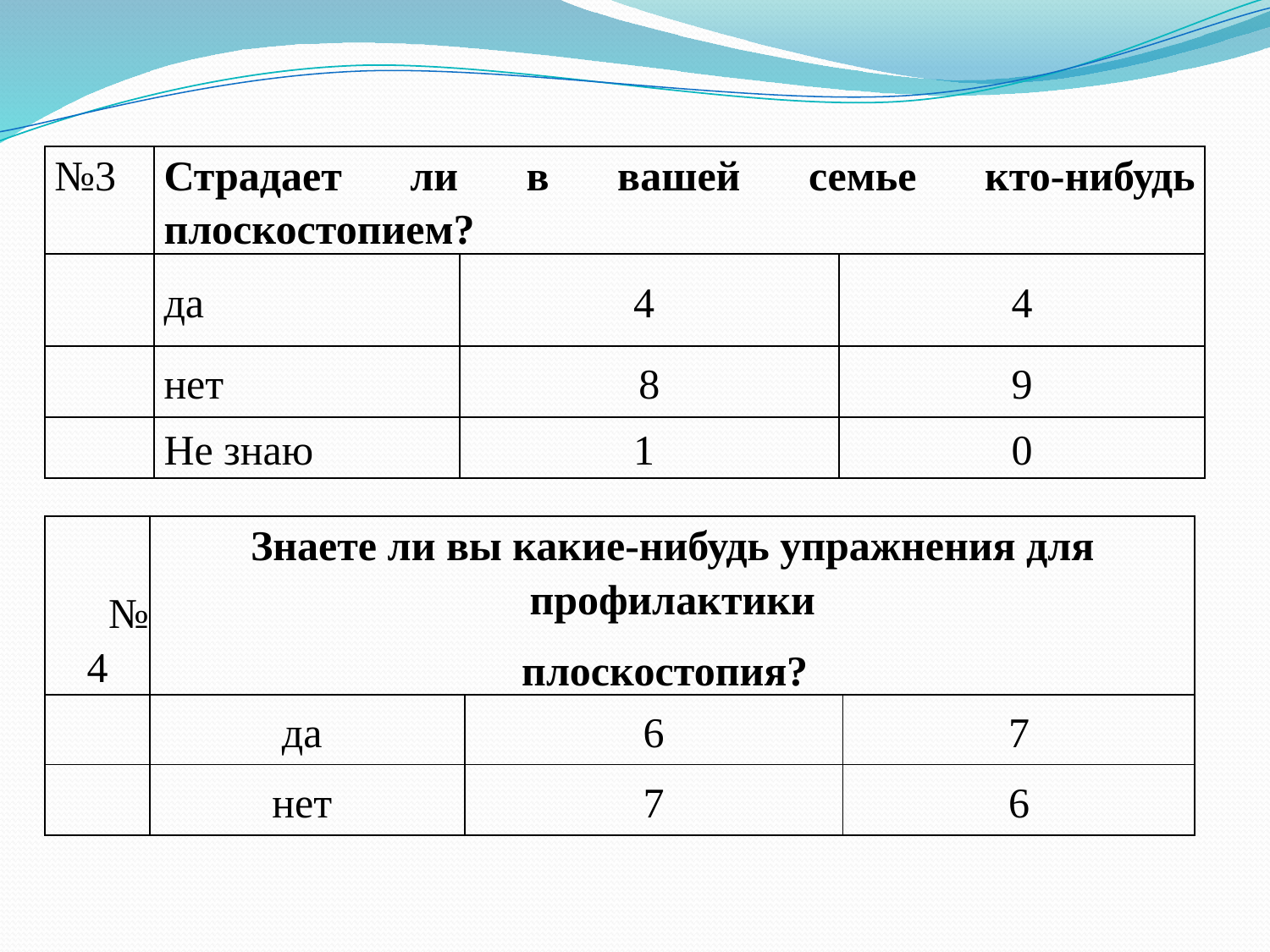

| №3 | Страдает ли в вашей семье кто-нибудь плоскостопием? |  |  |
| --- | --- | --- | --- |
|  | да | 4 | 4 |
|  | нет | 8 | 9 |
|  | Не знаю | 1 | 0 |
| №4 | Знаете ли вы какие-нибудь упражнения для профилактики плоскостопия? |  |  |
| --- | --- | --- | --- |
|  | да | 6 | 7 |
|  | нет | 7 | 6 |